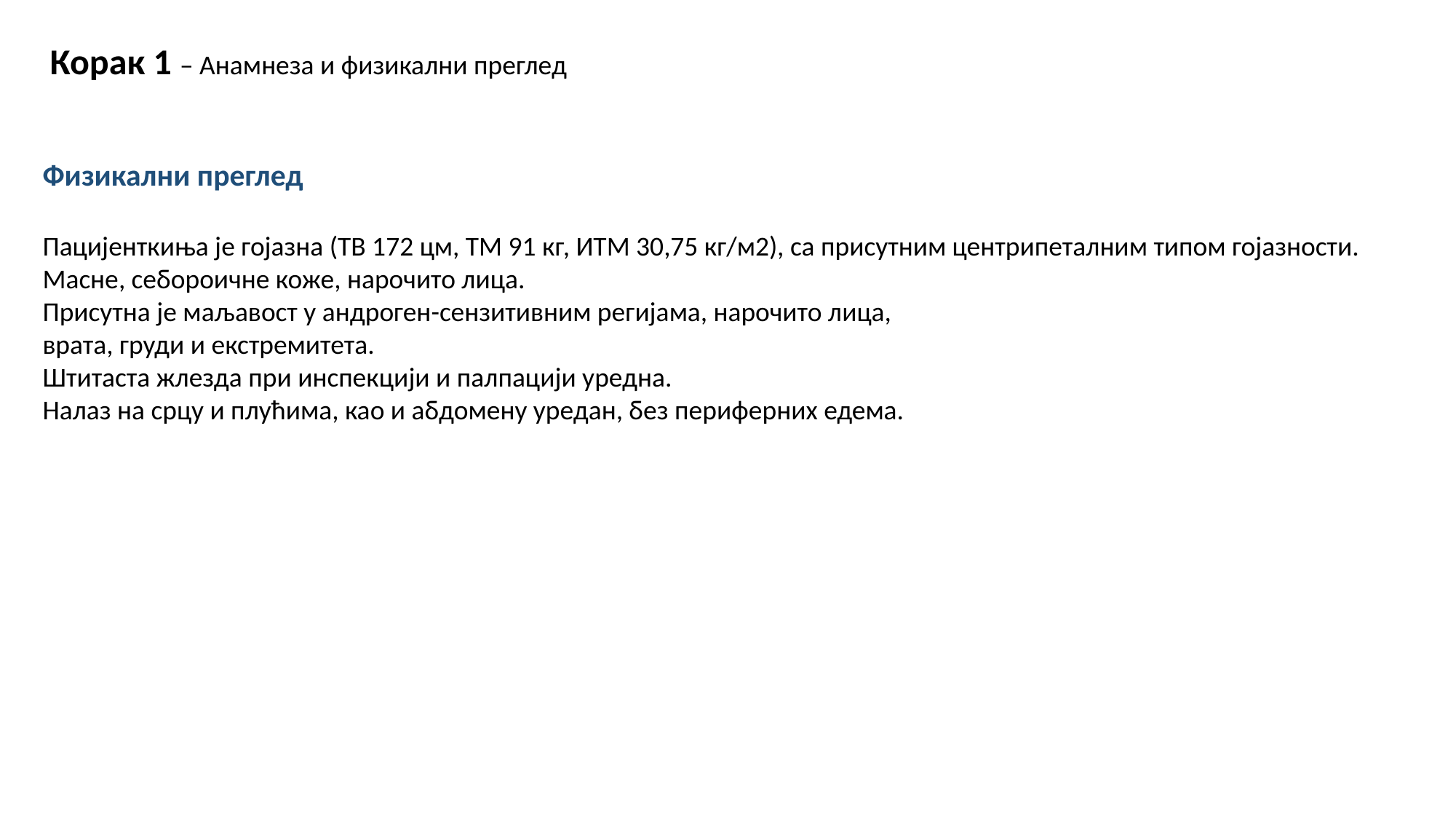

Корак 1 – Анамнеза и физикални преглед
Физикални преглед

Пацијенткиња је гојазна (ТВ 172 цм, ТМ 91 кг, ИТМ 30,75 кг/м2), са присутним центрипеталним типом гојазности.
Масне, себороичне коже, нарочито лица.
Присутна је маљавост у андроген-сензитивним регијама, нарочито лица,
врата, груди и екстремитета.
Штитаста жлезда при инспекцији и палпацији уредна.
Налаз на срцу и плућима, као и абдомену уредан, без периферних едема.